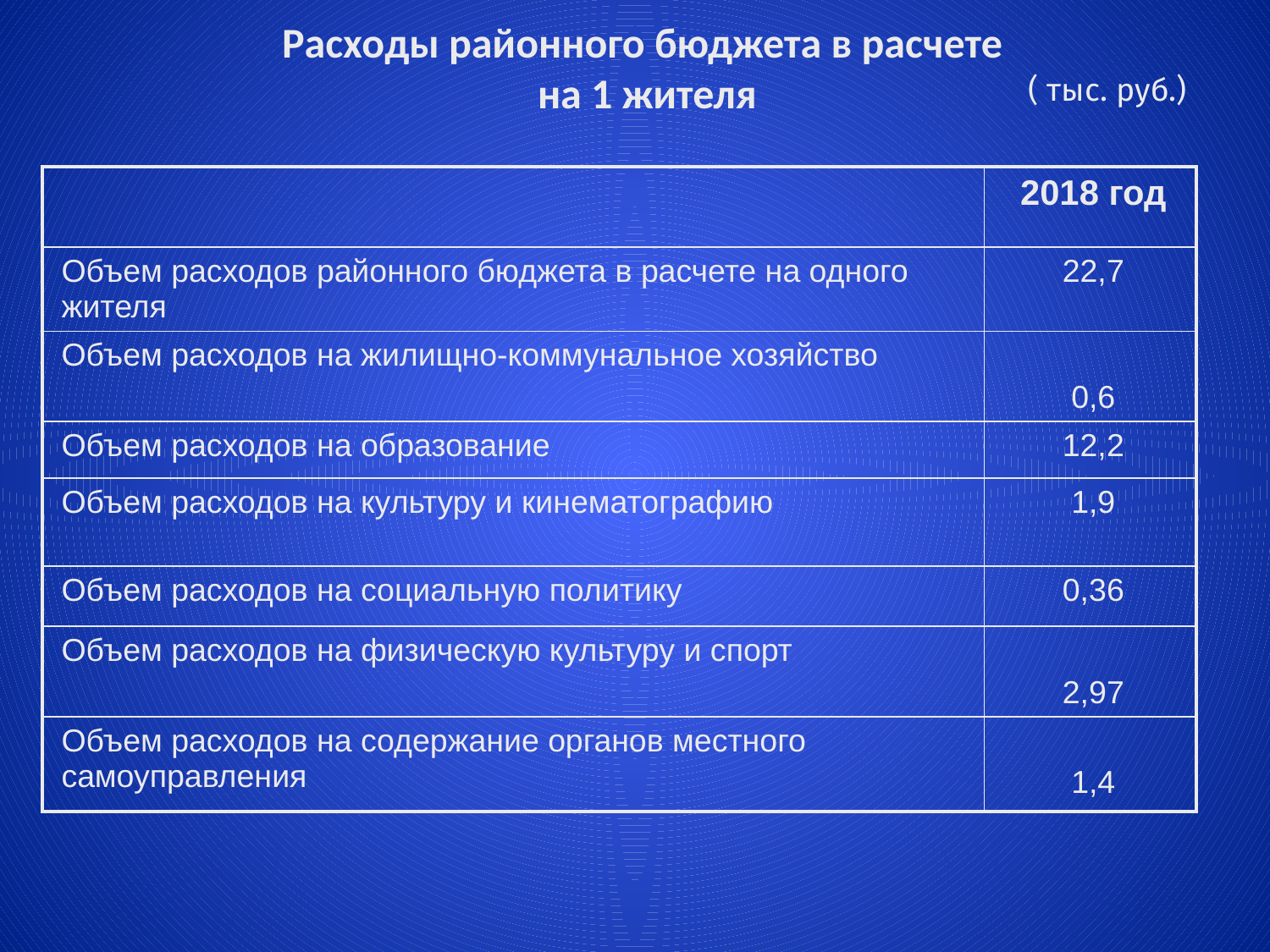

# Расходы районного бюджета в расчете на 1 жителя
( тыс. руб.)

|  | 2018 год |
| --- | --- |
| Объем расходов районного бюджета в расчете на одного жителя | 22,7 |
| Объем расходов на жилищно-коммунальное хозяйство | 0,6 |
| Объем расходов на образование | 12,2 |
| Объем расходов на культуру и кинематографию | 1,9 |
| Объем расходов на социальную политику | 0,36 |
| Объем расходов на физическую культуру и спорт | 2,97 |
| Объем расходов на содержание органов местного самоуправления | 1,4 |